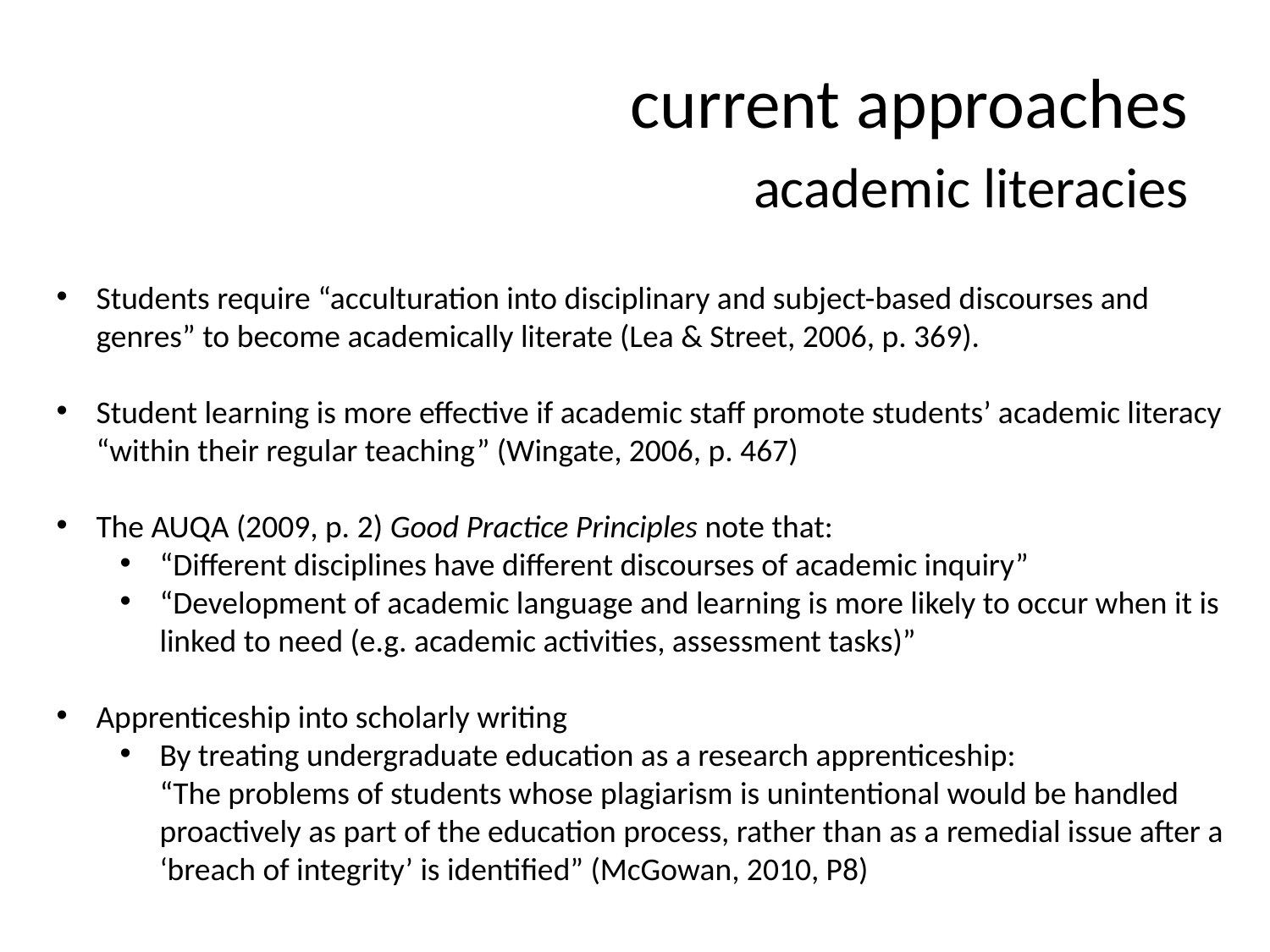

current approaches
academic literacies
Students require “acculturation into disciplinary and subject-based discourses and genres” to become academically literate (Lea & Street, 2006, p. 369).

Student learning is more effective if academic staff promote students’ academic literacy “within their regular teaching” (Wingate, 2006, p. 467)

The AUQA (2009, p. 2) Good Practice Principles note that:
“Different disciplines have different discourses of academic inquiry”
“Development of academic language and learning is more likely to occur when it is linked to need (e.g. academic activities, assessment tasks)”

Apprenticeship into scholarly writing
By treating undergraduate education as a research apprenticeship:
	“The problems of students whose plagiarism is unintentional would be handled proactively as part of the education process, rather than as a remedial issue after a ‘breach of integrity’ is identified” (McGowan, 2010, P8)